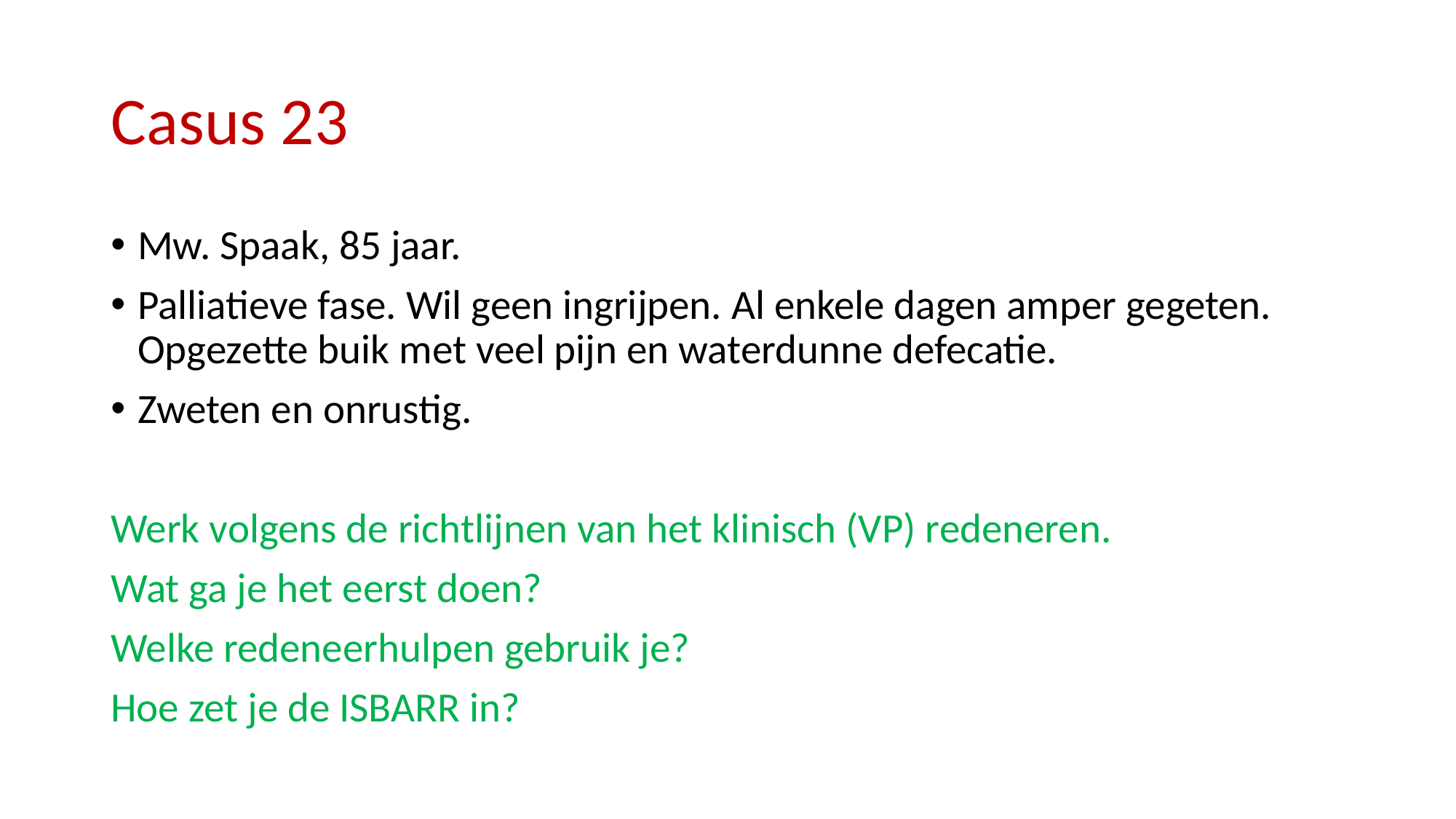

# Casus 23
Mw. Spaak, 85 jaar.
Palliatieve fase. Wil geen ingrijpen. Al enkele dagen amper gegeten. Opgezette buik met veel pijn en waterdunne defecatie.
Zweten en onrustig.

Werk volgens de richtlijnen van het klinisch (VP) redeneren.
Wat ga je het eerst doen?
Welke redeneerhulpen gebruik je?
Hoe zet je de ISBARR in?